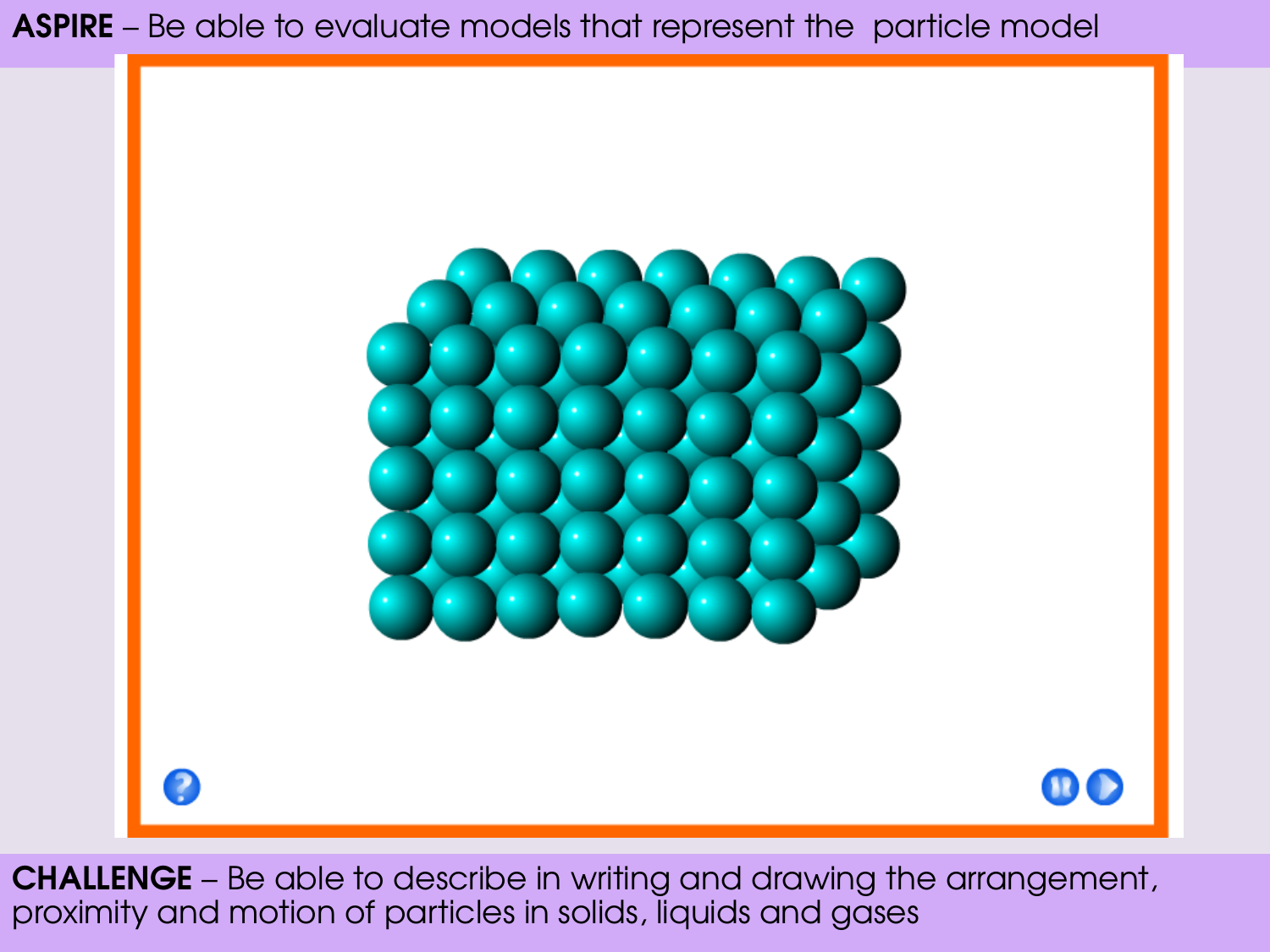

ASPIRE – Be able to evaluate models that represent the  particle model

CHALLENGE – Be able to describe in writing and drawing the arrangement, proximity and motion of particles in solids, liquids and gases